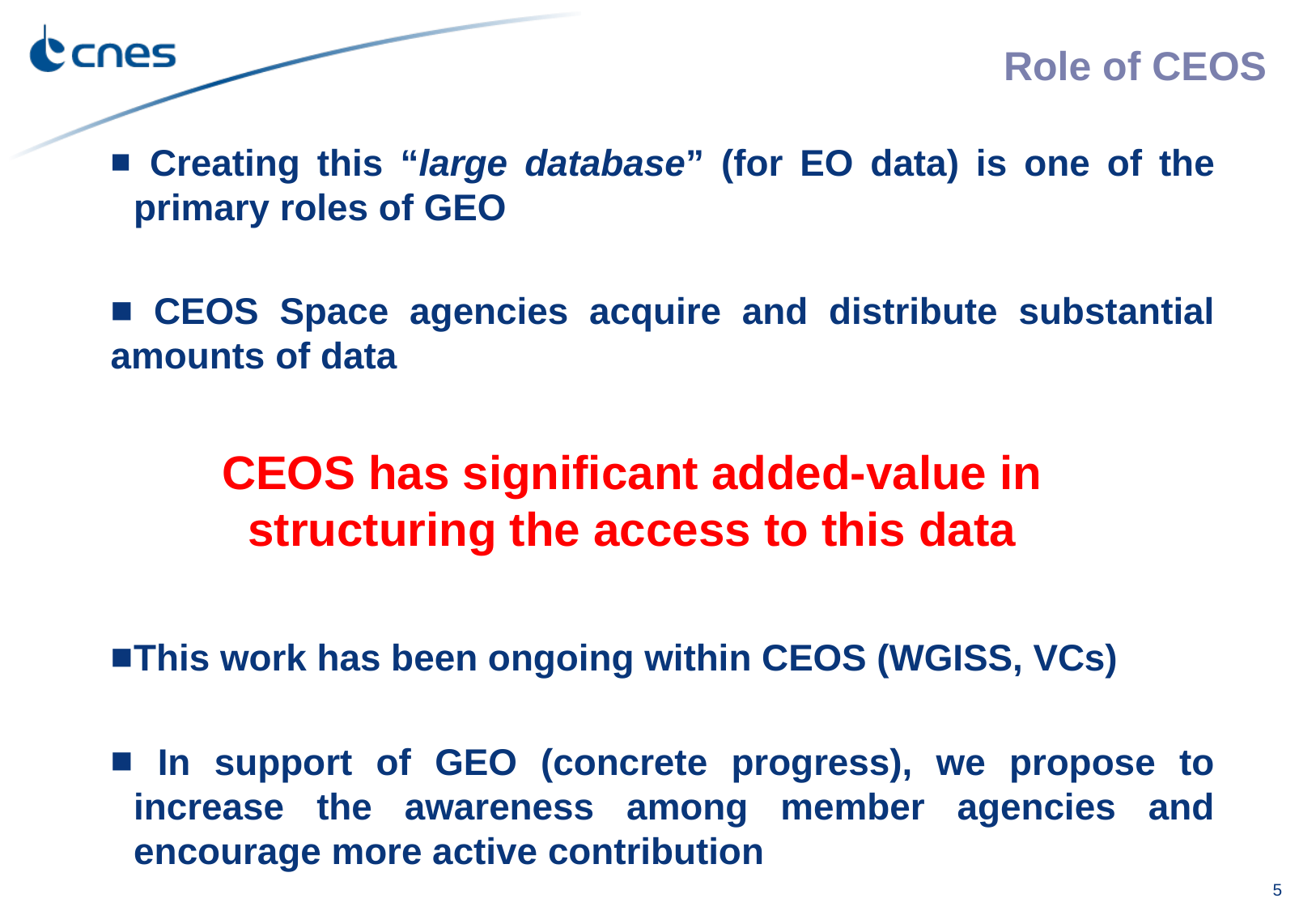

# Role of CEOS
 Creating this “large database” (for EO data) is one of the primary roles of GEO

 CEOS Space agencies acquire and distribute substantial amounts of data

This work has been ongoing within CEOS (WGISS, VCs)

 In support of GEO (concrete progress), we propose to increase the awareness among member agencies and encourage more active contribution
CEOS has significant added-value in structuring the access to this data
5